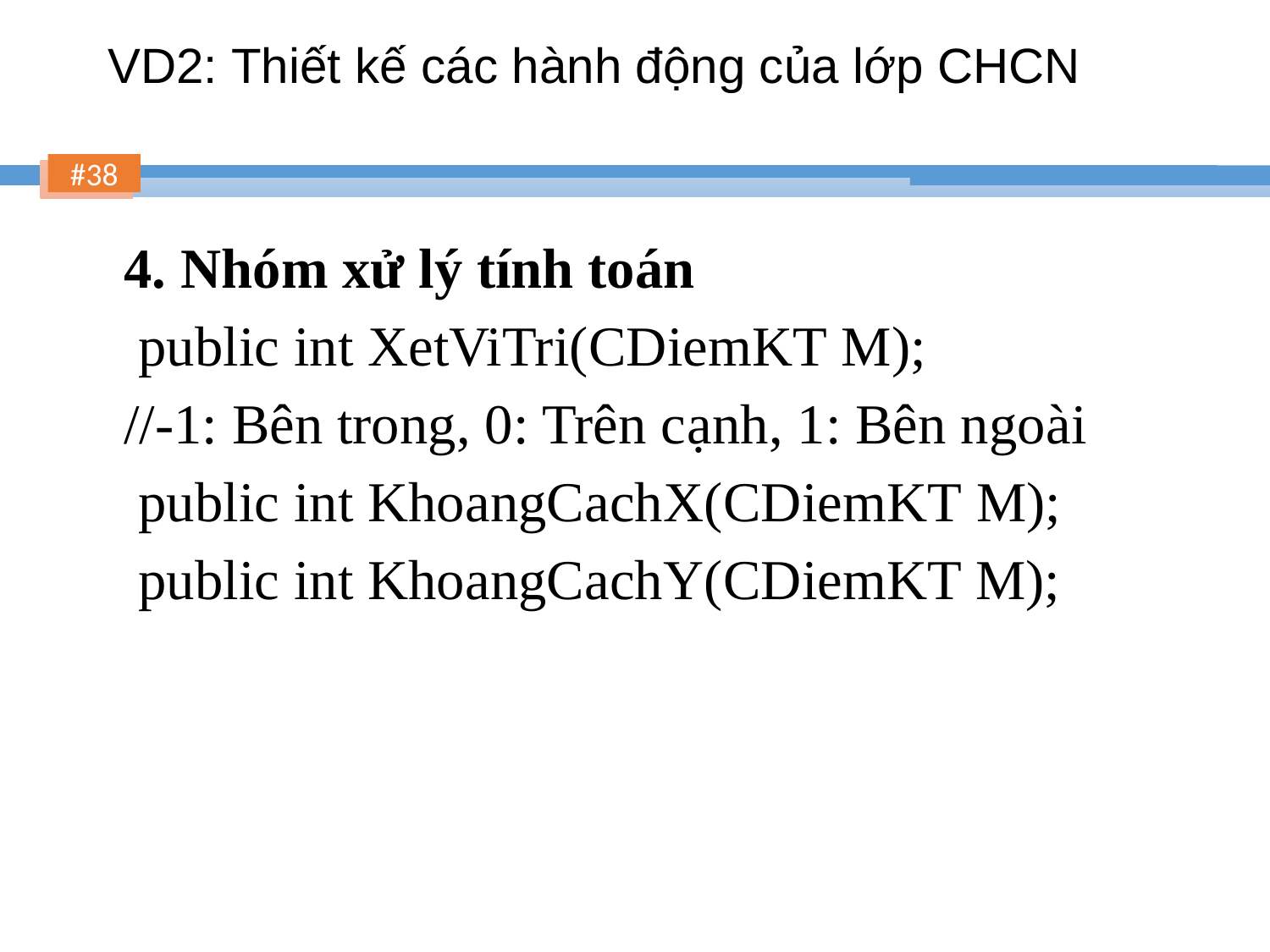

# VD2: Thiết kế các hành động của lớp CHCN
	4. Nhóm xử lý tính toán
	 public int XetViTri(CDiemKT M);
	//-1: Bên trong, 0: Trên cạnh, 1: Bên ngoài
	 public int KhoangCachX(CDiemKT M);
	 public int KhoangCachY(CDiemKT M);